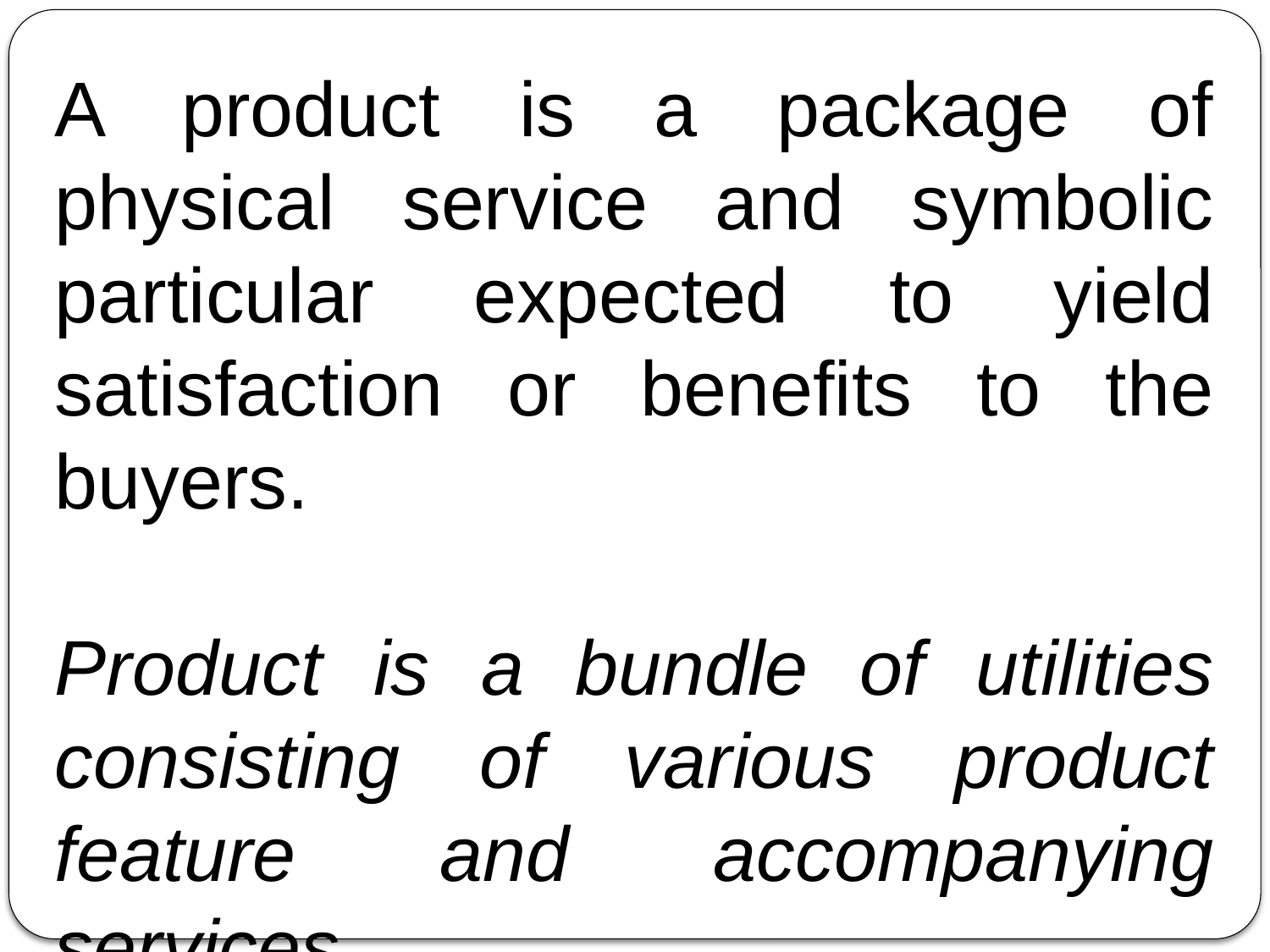

A product is a package of physical service and symbolic particular expected to yield satisfaction or benefits to the buyers.

Product is a bundle of utilities consisting of various product feature and accompanying services.